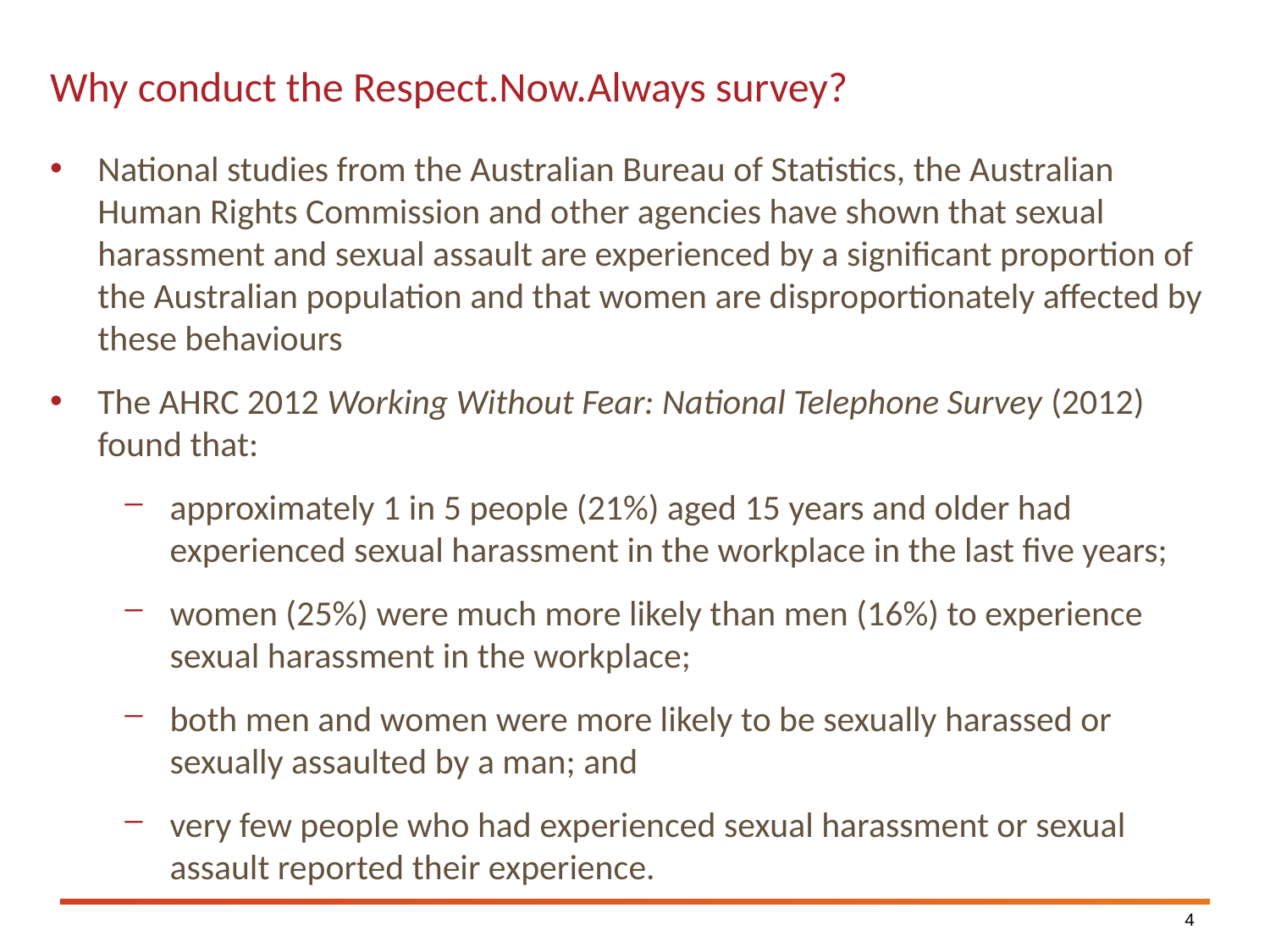

# Why conduct the Respect.Now.Always survey?
National studies from the Australian Bureau of Statistics, the Australian Human Rights Commission and other agencies have shown that sexual harassment and sexual assault are experienced by a significant proportion of the Australian population and that women are disproportionately affected by these behaviours
The AHRC 2012 Working Without Fear: National Telephone Survey (2012) found that:
approximately 1 in 5 people (21%) aged 15 years and older had experienced sexual harassment in the workplace in the last five years;
women (25%) were much more likely than men (16%) to experience sexual harassment in the workplace;
both men and women were more likely to be sexually harassed or sexually assaulted by a man; and
very few people who had experienced sexual harassment or sexual assault reported their experience.